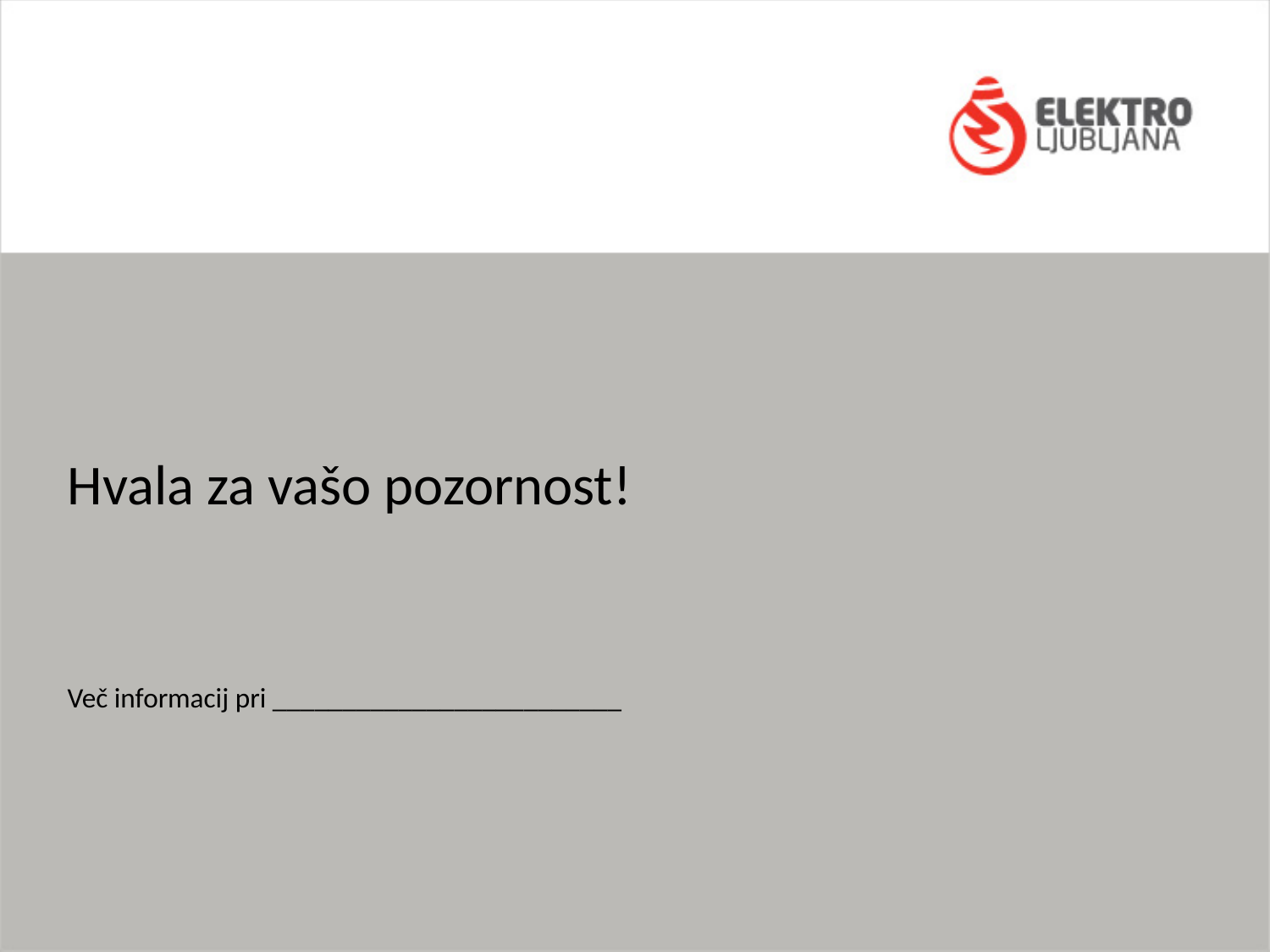

Hvala za vašo pozornost!

Več informacij pri _________________________